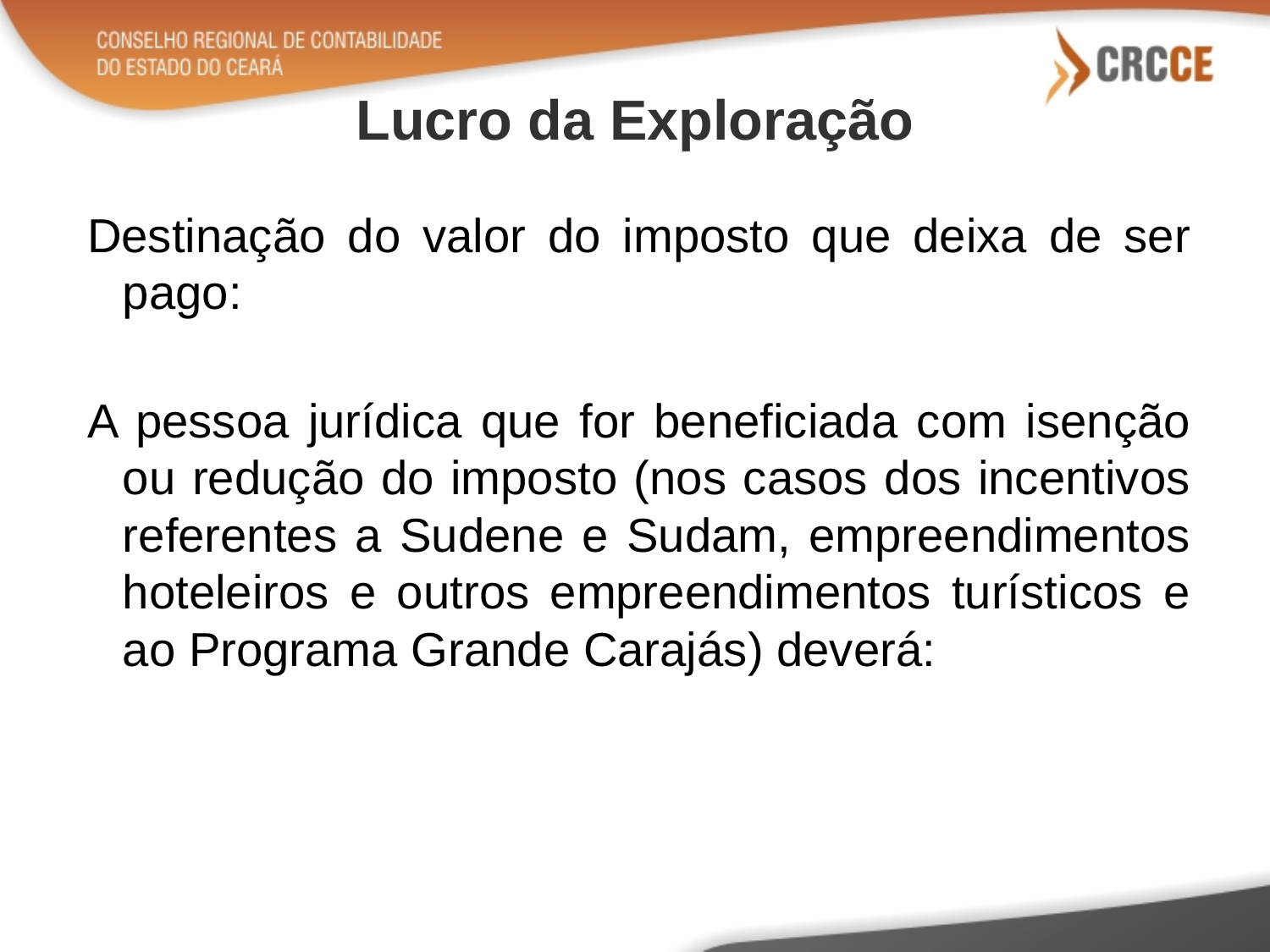

# Lucro da Exploração
Destinação do valor do imposto que deixa de ser pago:

A pessoa jurídica que for beneficiada com isenção ou redução do imposto (nos casos dos incentivos referentes a Sudene e Sudam, empreendimentos hoteleiros e outros empreendimentos turísticos e ao Programa Grande Carajás) deverá: